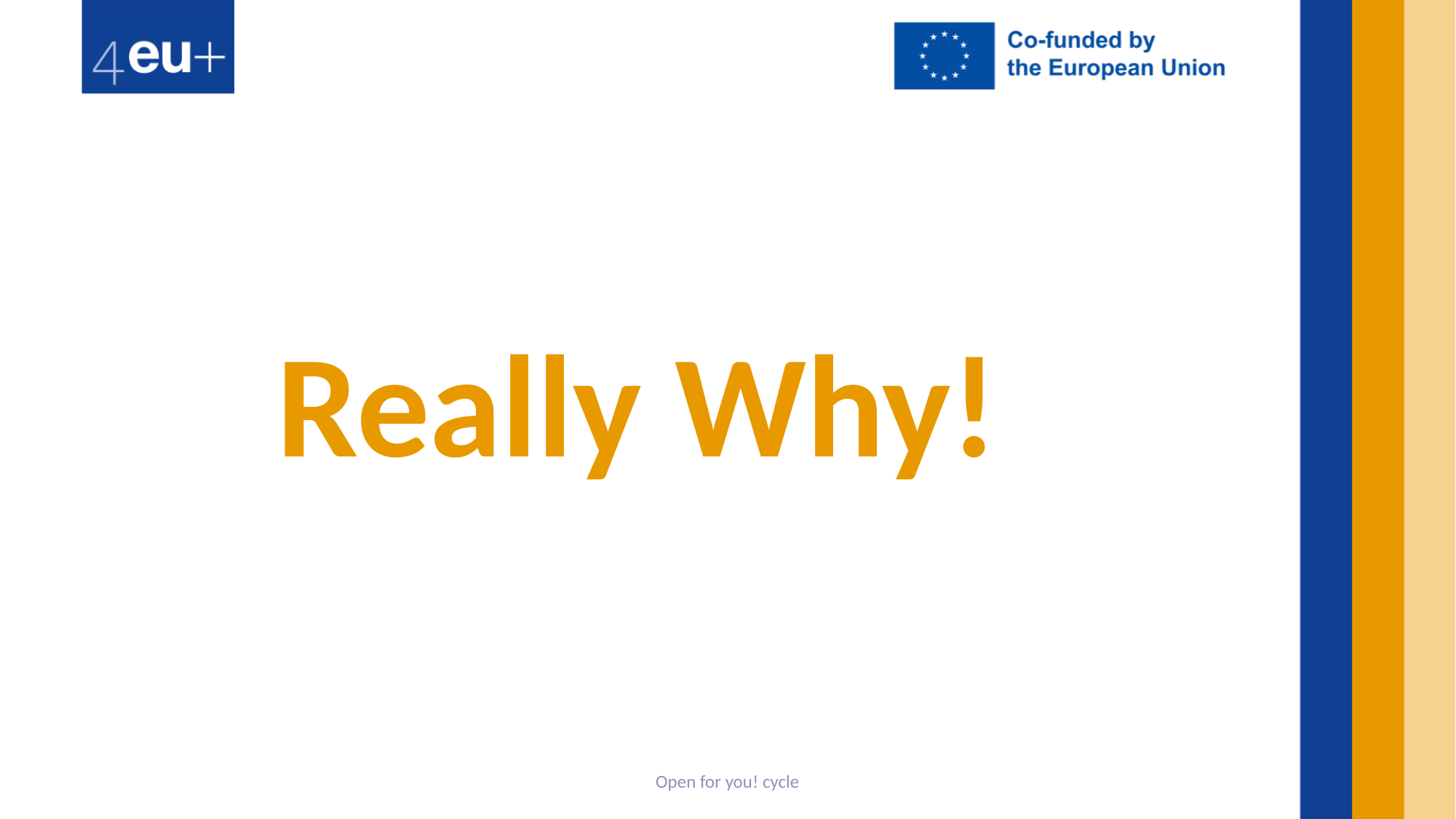

# Really Why!
Open for you! cycle